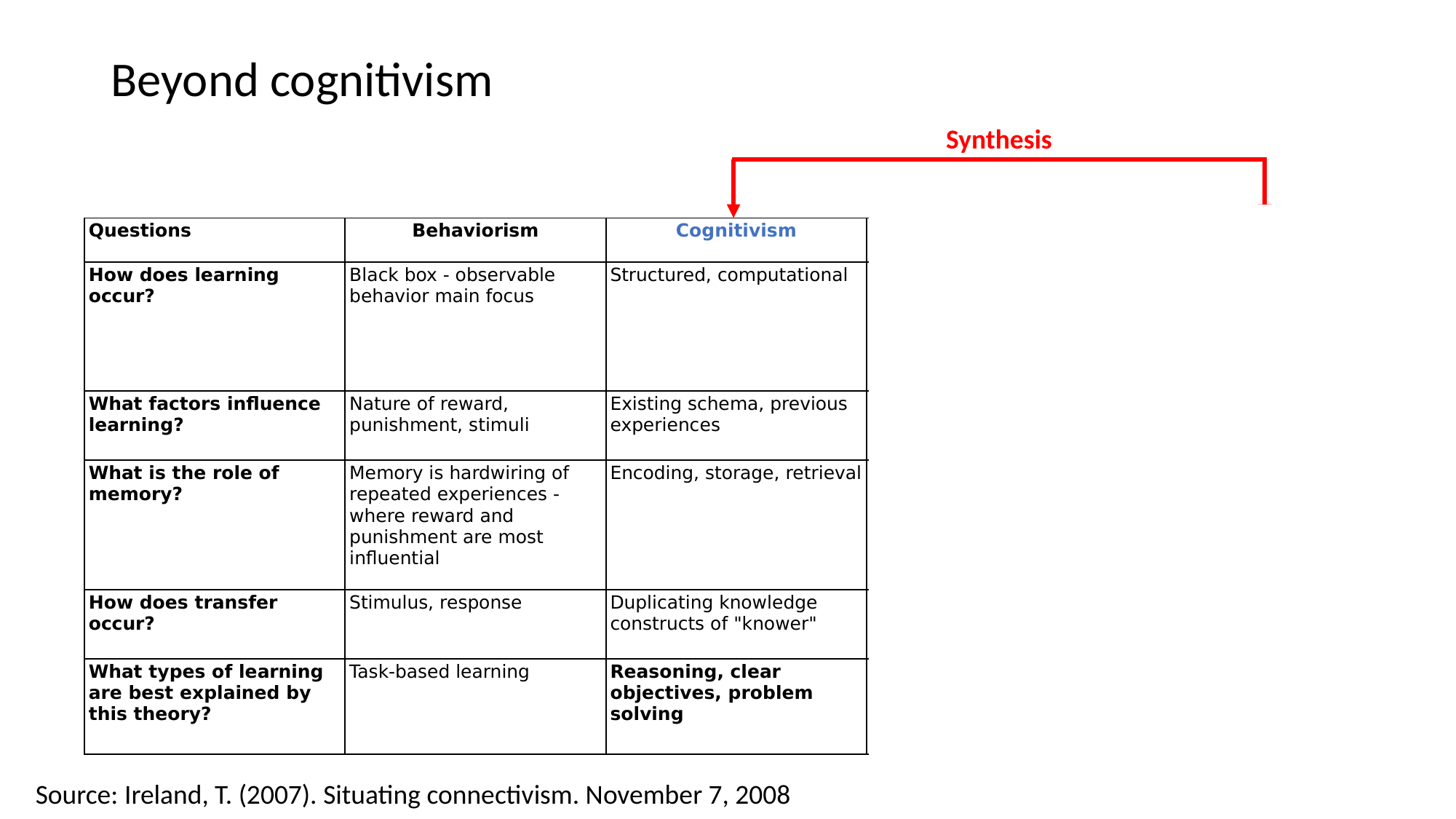

# Beyond cognitivism
Synthesis

| Questions | Behaviorism | Cognitivism | Constructivism | Connectivism |
| --- | --- | --- | --- | --- |
| How does learning occur? | Black box - observable behavior main focus | Structured, computational | Social, meaning created by each learner (personal) | Distributed within a network, social, technologically enhanced, recognizing and interpreting patterns |
| What factors influence learning? | Nature of reward, punishment, stimuli | Existing schema, previous experiences | Engagement, participation, social, cultural | Diversity of network |
| What is the role of memory? | Memory is hardwiring of repeated experiences - where reward and punishment are most influential | Encoding, storage, retrieval | Prior knowledge remixed to current context | Adaptive patterns, representative of current state, existing in networks |
| How does transfer occur? | Stimulus, response | Duplicating knowledge constructs of "knower" | Socialization | Connecting to (adding nodes) |
| What types of learning are best explained by this theory? | Task-based learning | Reasoning, clear objectives, problem solving | Social, vague ("ill defined") | Complex learning, rapid changing core, diverse knowledge sources |
Source: Ireland, T. (2007). Situating connectivism. November 7, 2008